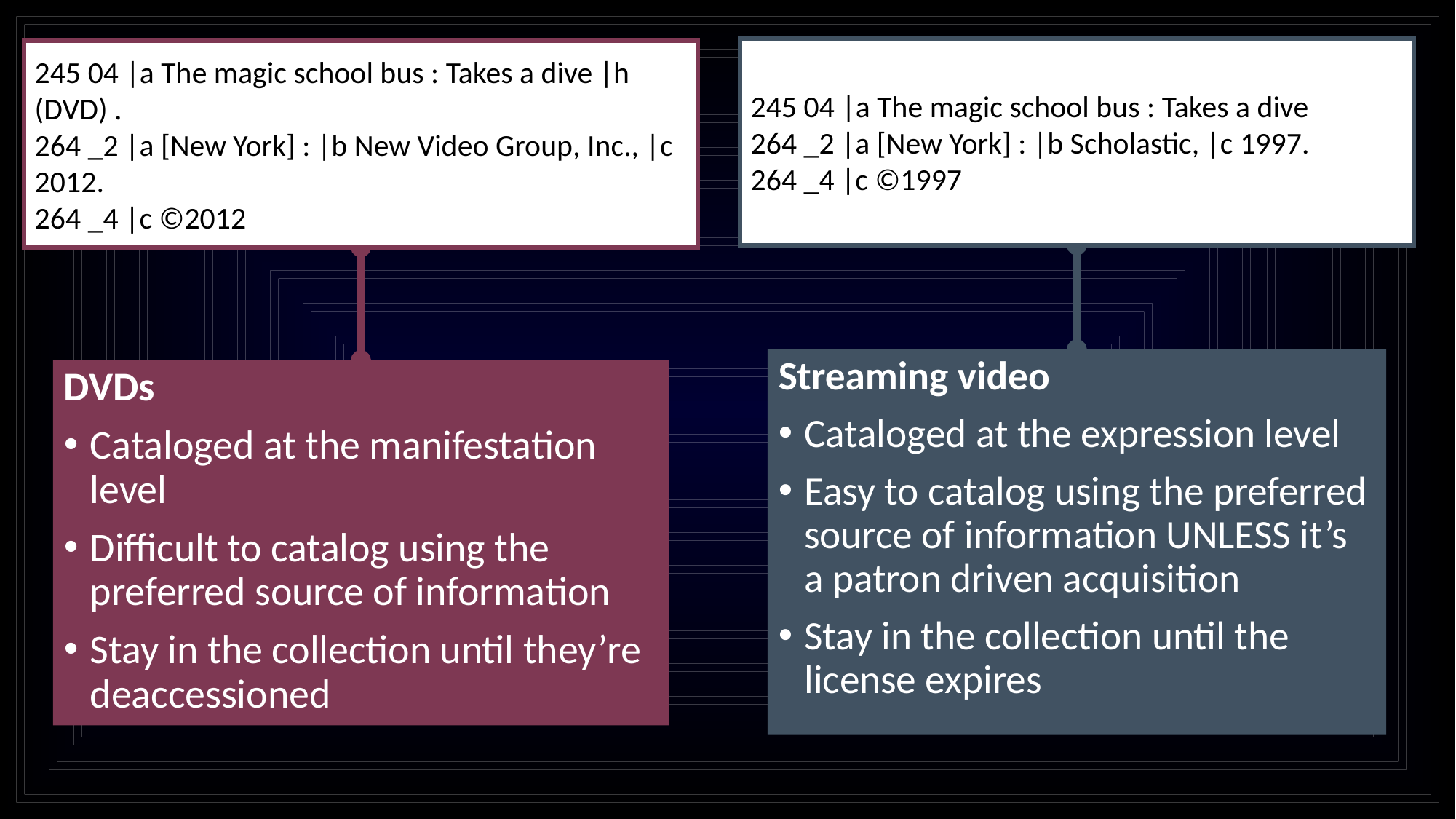

245 04 |a The magic school bus : Takes a dive
264 _2 |a [New York] : |b Scholastic, |c 1997.
264 _4 |c ©1997
245 04 |a The magic school bus : Takes a dive |h (DVD) .
264 _2 |a [New York] : |b New Video Group, Inc., |c 2012.
264 _4 |c ©2012
Streaming video
Cataloged at the expression level
Easy to catalog using the preferred source of information UNLESS it’s a patron driven acquisition
Stay in the collection until the license expires
DVDs
Cataloged at the manifestation level
Difficult to catalog using the preferred source of information
Stay in the collection until they’re deaccessioned
|  |  |
| --- | --- |
|  |  |
| --- | --- |